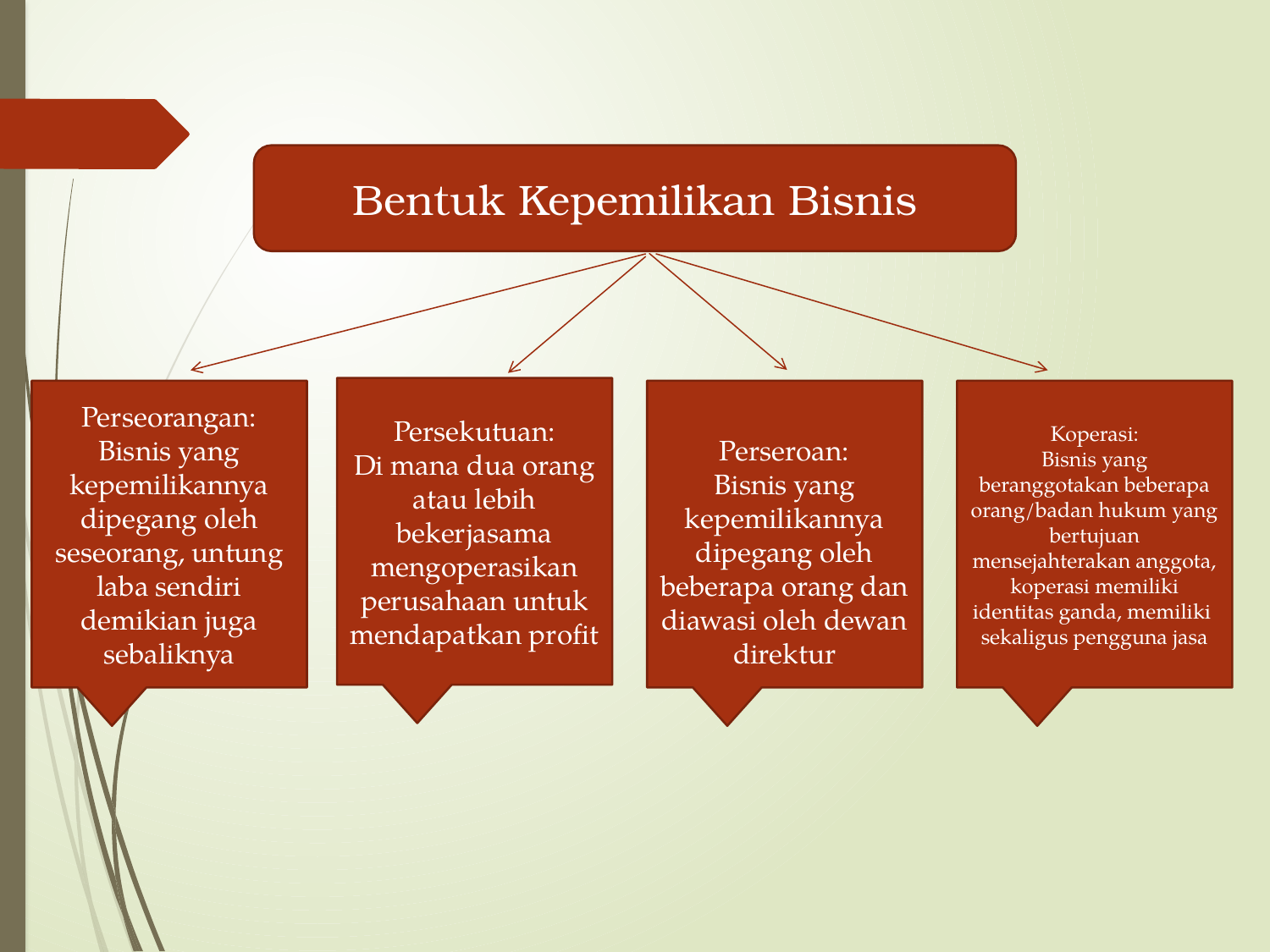

Bentuk Kepemilikan Bisnis
Persekutuan:
Di mana dua orang atau lebih bekerjasama mengoperasikan perusahaan untuk mendapatkan profit
Perseorangan:
Bisnis yang kepemilikannya dipegang oleh seseorang, untung laba sendiri demikian juga sebaliknya

Perseroan:
Bisnis yang kepemilikannya dipegang oleh beberapa orang dan diawasi oleh dewan direktur
Koperasi:
Bisnis yang beranggotakan beberapa orang/badan hukum yang bertujuan mensejahterakan anggota, koperasi memiliki identitas ganda, memiliki  sekaligus pengguna jasa